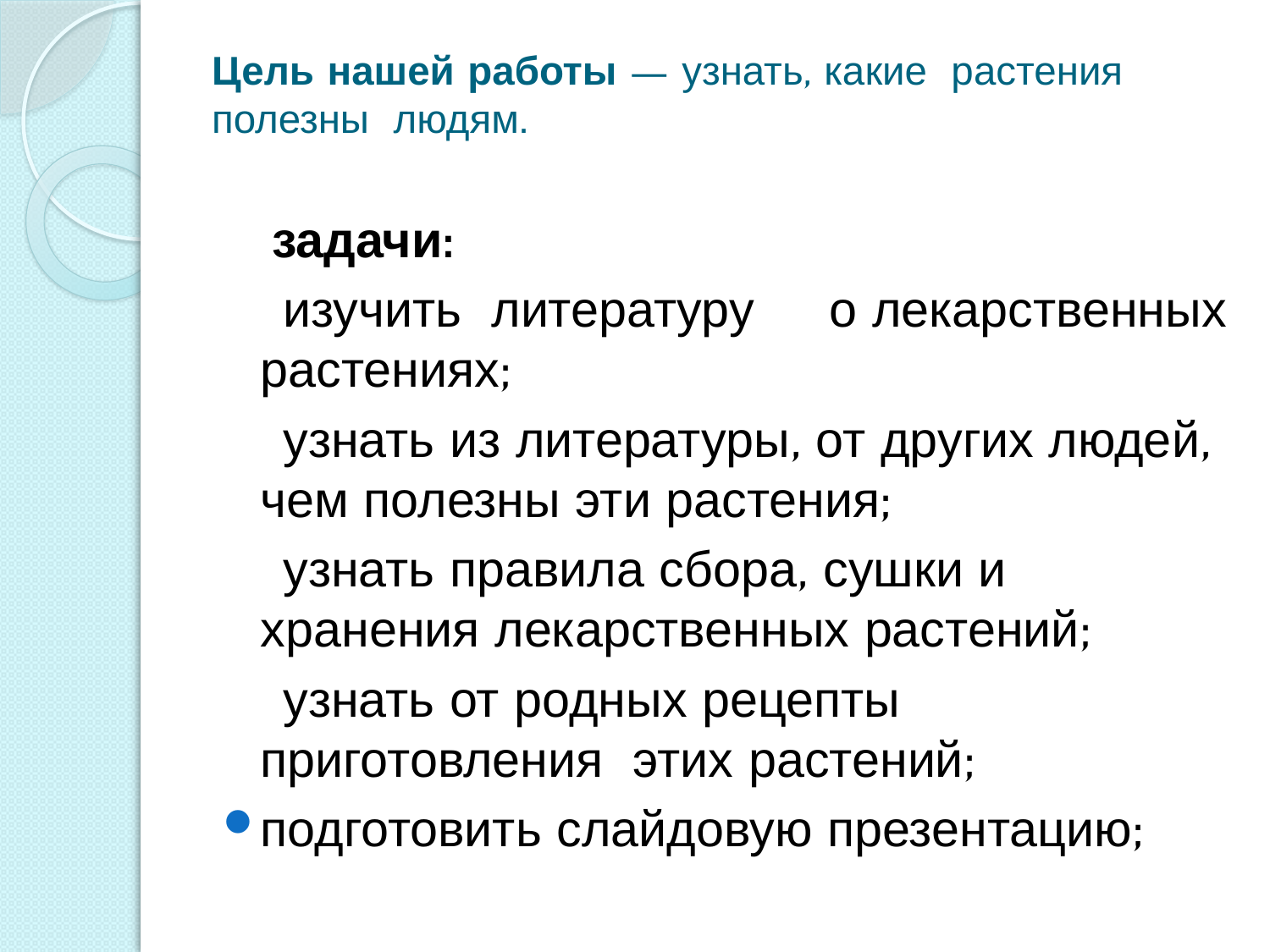

# Цель нашей работы — узнать, какие  растения   полезны  людям.
   задачи:
    изучить  литературу     о лекарственных растениях;
    узнать из литературы, от других людей, чем полезны эти растения;
    узнать правила сбора, сушки и хранения лекарственных растений;
    узнать от родных рецепты приготовления  этих растений;
подготовить слайдовую презентацию;